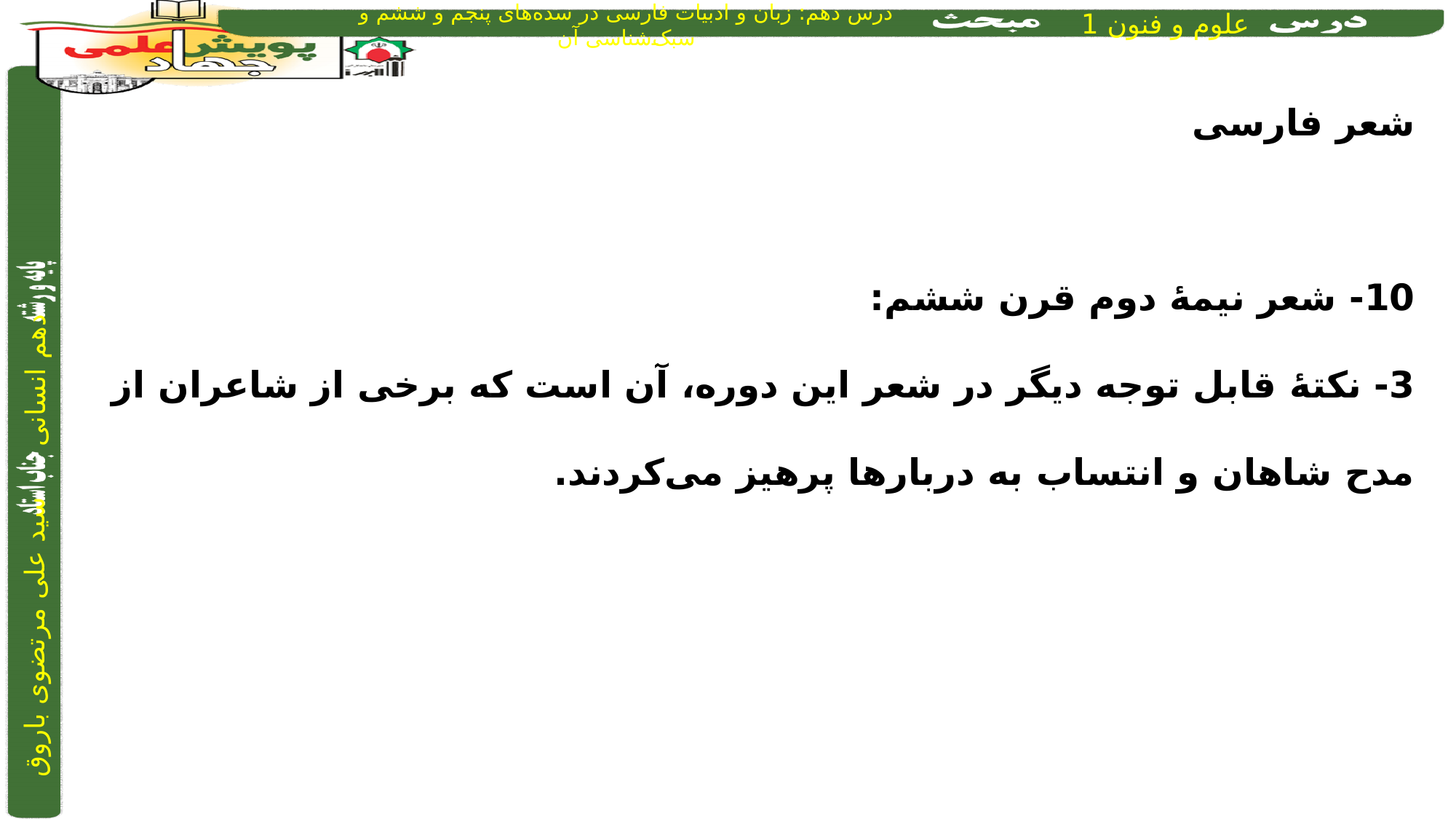

شعر فارسی

10- شعر نیمۀ دوم قرن ششم:
3- نکتۀ قابل توجه دیگر در شعر این دوره، آن است که برخی از شاعران از مدح شاهان و انتساب به دربارها پرهیز می‌کردند.